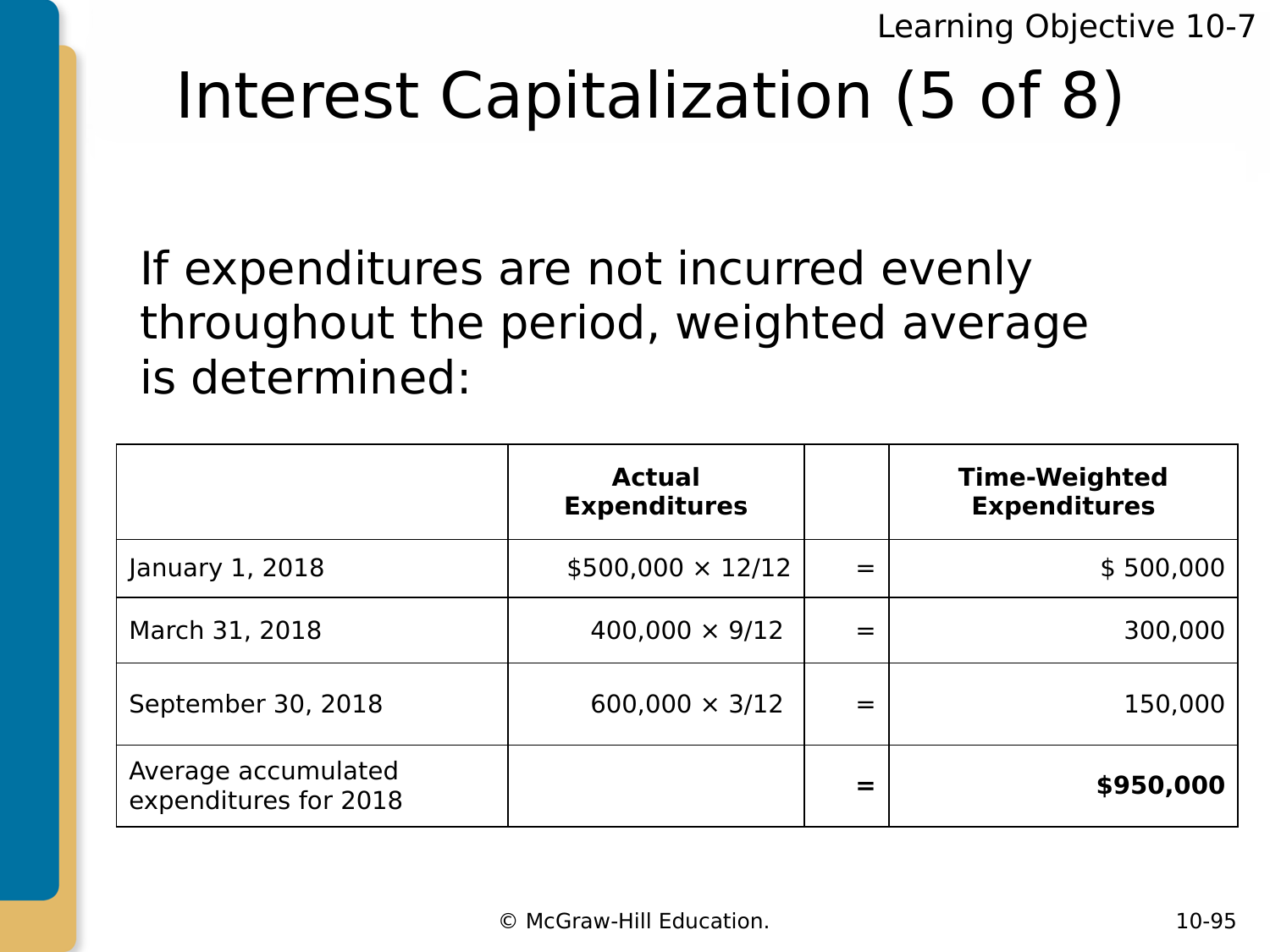

Learning Objective 10-7
# Interest Capitalization (5 of 8)
If expenditures are not incurred evenly throughout the period, weighted average is determined:
|  | Actual Expenditures |  | Time-Weighted Expenditures |
| --- | --- | --- | --- |
| January 1, 2018 | $500,000 × 12/12 | = | $ 500,000 |
| March 31, 2018 | 400,000 × 9/12 | = | 300,000 |
| September 30, 2018 | 600,000 × 3/12 | = | 150,000 |
| Average accumulated expenditures for 2018 |  | = | $950,000 |